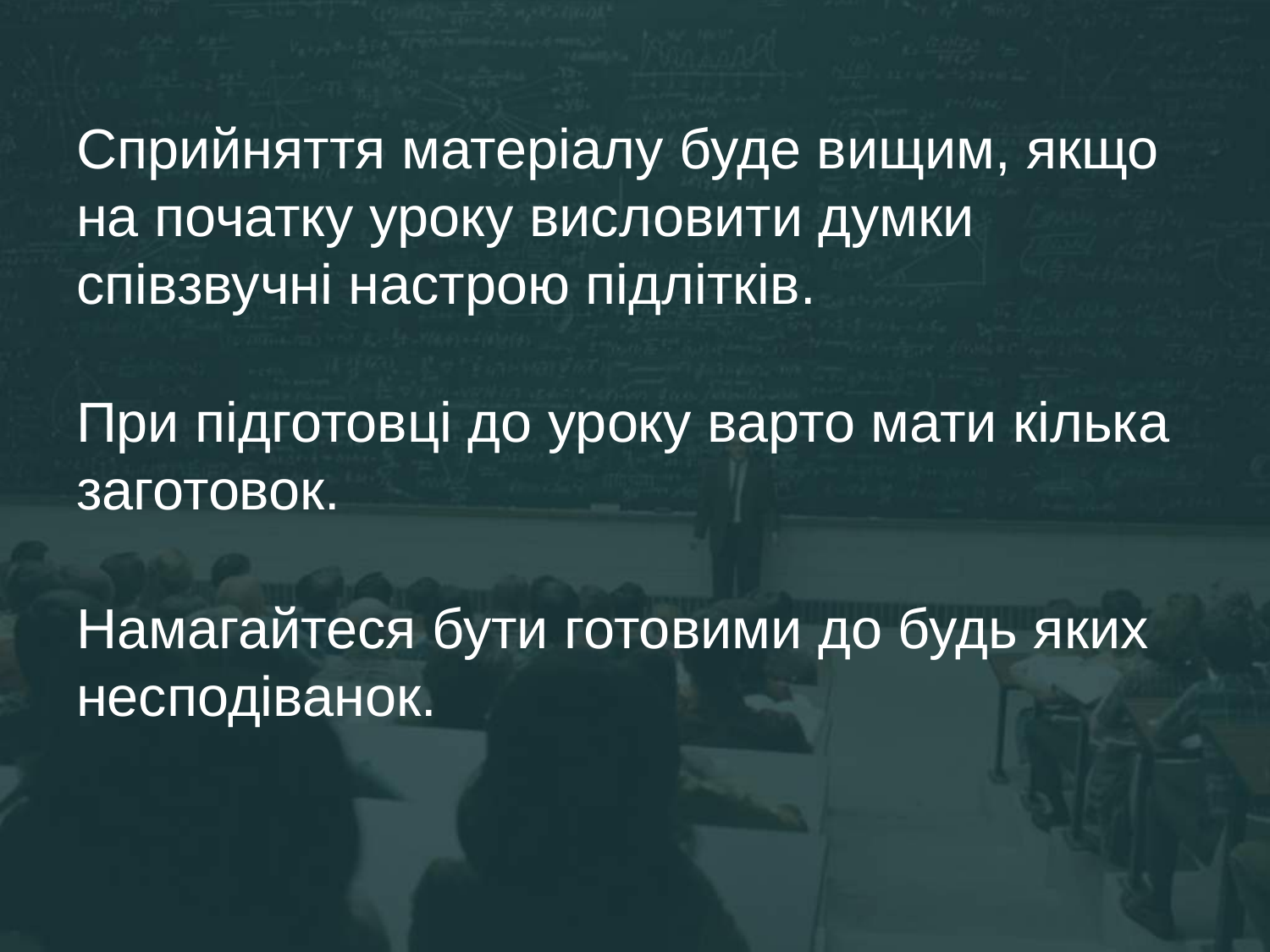

Сприйняття матеріалу буде вищим, якщо на початку уроку висловити думки співзвучні настрою підлітків.

При підготовці до уроку варто мати кілька заготовок.

Намагайтеся бути готовими до будь яких несподіванок.